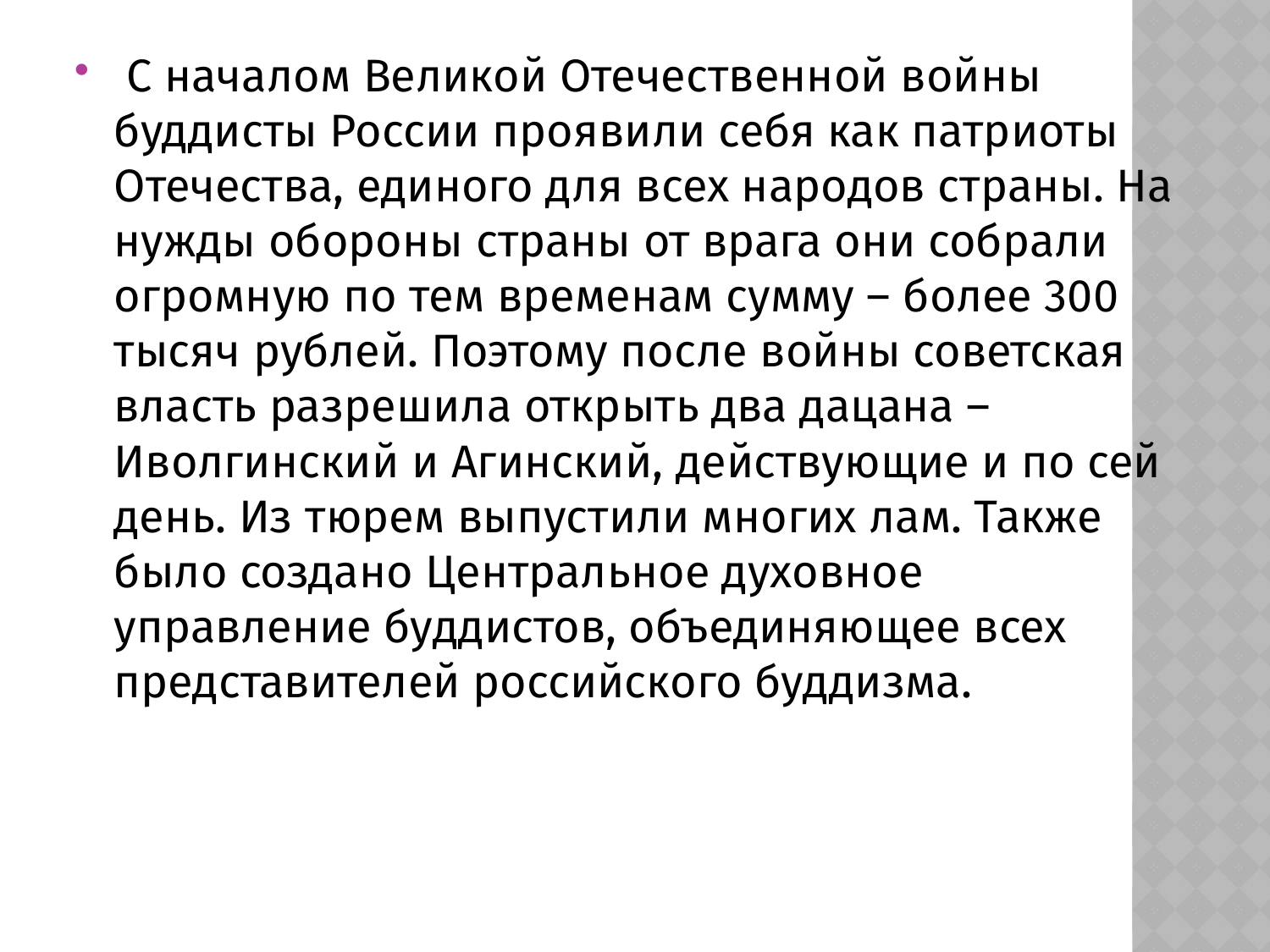

С началом Великой Отечественной войны буддисты России проявили себя как патриоты Отечества, единого для всех народов страны. На нужды обороны страны от врага они собрали огромную по тем временам сумму – более 300 тысяч рублей. Поэтому после войны советская власть разрешила открыть два дацана – Иволгинский и Агинский, действующие и по сей день. Из тюрем выпустили многих лам. Также было создано Центральное духовное управление буддистов, объединяющее всех представителей российского буддизма.

#